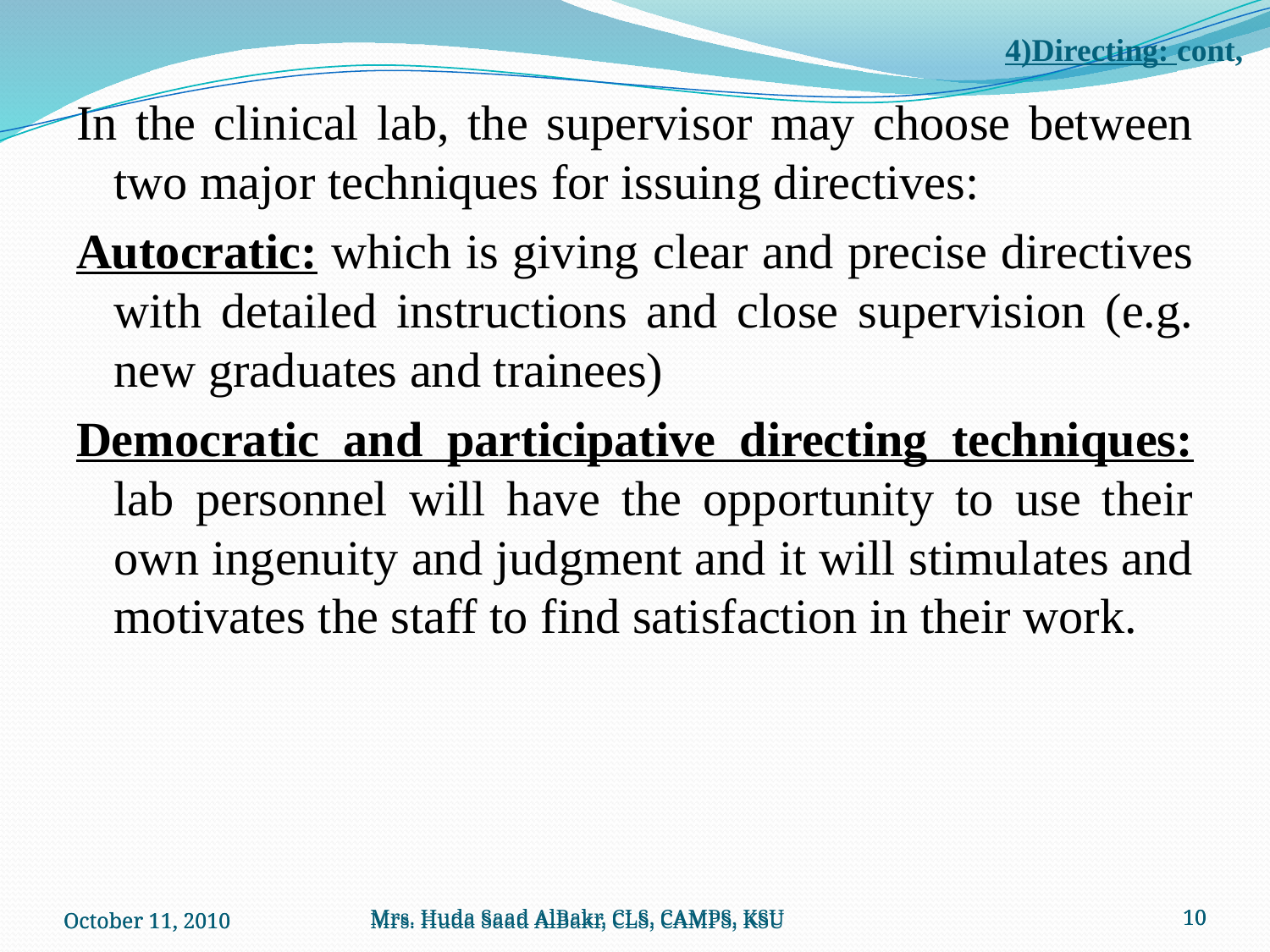

# 4)Directing: cont,
In the clinical lab, the supervisor may choose between two major techniques for issuing directives:
Autocratic: which is giving clear and precise directives with detailed instructions and close supervision (e.g. new graduates and trainees)
Democratic and participative directing techniques: lab personnel will have the opportunity to use their own ingenuity and judgment and it will stimulates and motivates the staff to find satisfaction in their work.

October 11, 2010
October 11, 2010
Mrs. Huda Saad AlBakr, CLS, CAMPS, KSU
Mrs. Huda Saad AlBakr, CLS, CAMPS, KSU
10
10